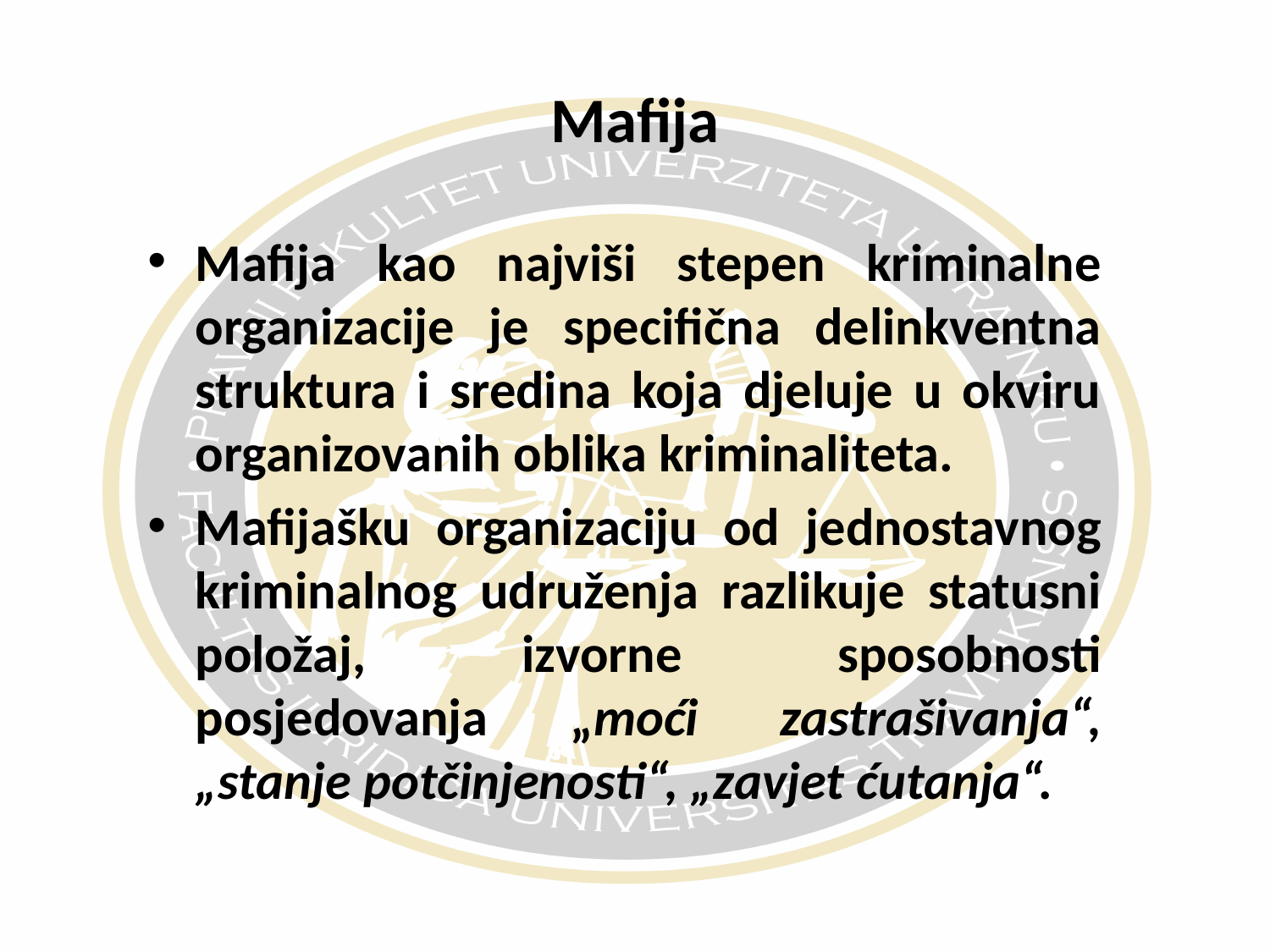

# Mafija
Mafija kao najviši stepen kriminalne organizacije je specifična delinkventna struktura i sredina koja djeluje u okviru organizovanih oblika kriminaliteta.
Mafijašku organizaciju od jednostavnog kriminalnog udruženja razlikuje statusni položaj, izvorne sposobnosti posjedovanja „moći zastrašivanja“, „stanje potčinjenosti“, „zavjet ćutanja“.